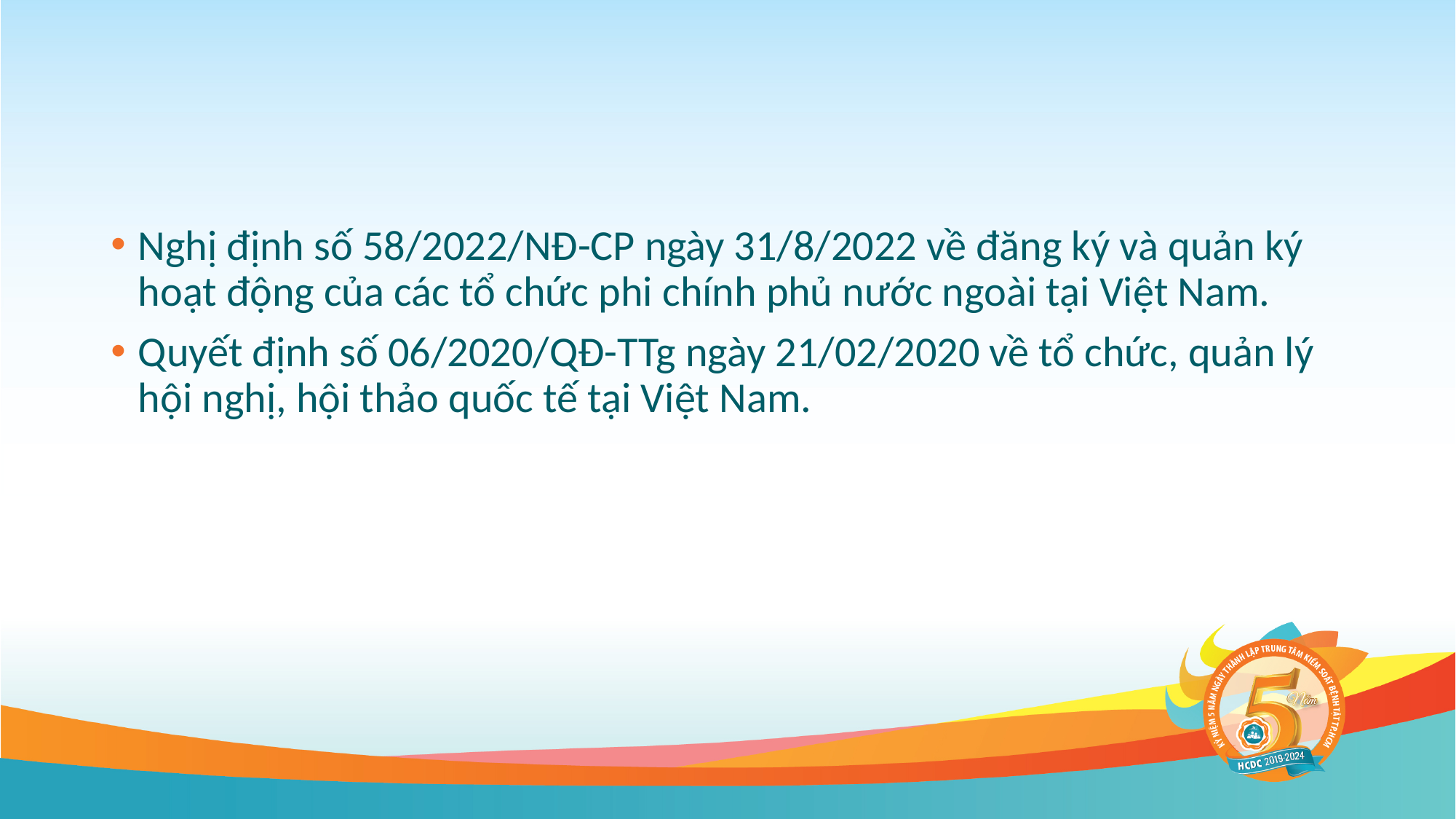

#
Nghị định số 58/2022/NĐ-CP ngày 31/8/2022 về đăng ký và quản ký hoạt động của các tổ chức phi chính phủ nước ngoài tại Việt Nam.
Quyết định số 06/2020/QĐ-TTg ngày 21/02/2020 về tổ chức, quản lý hội nghị, hội thảo quốc tế tại Việt Nam.